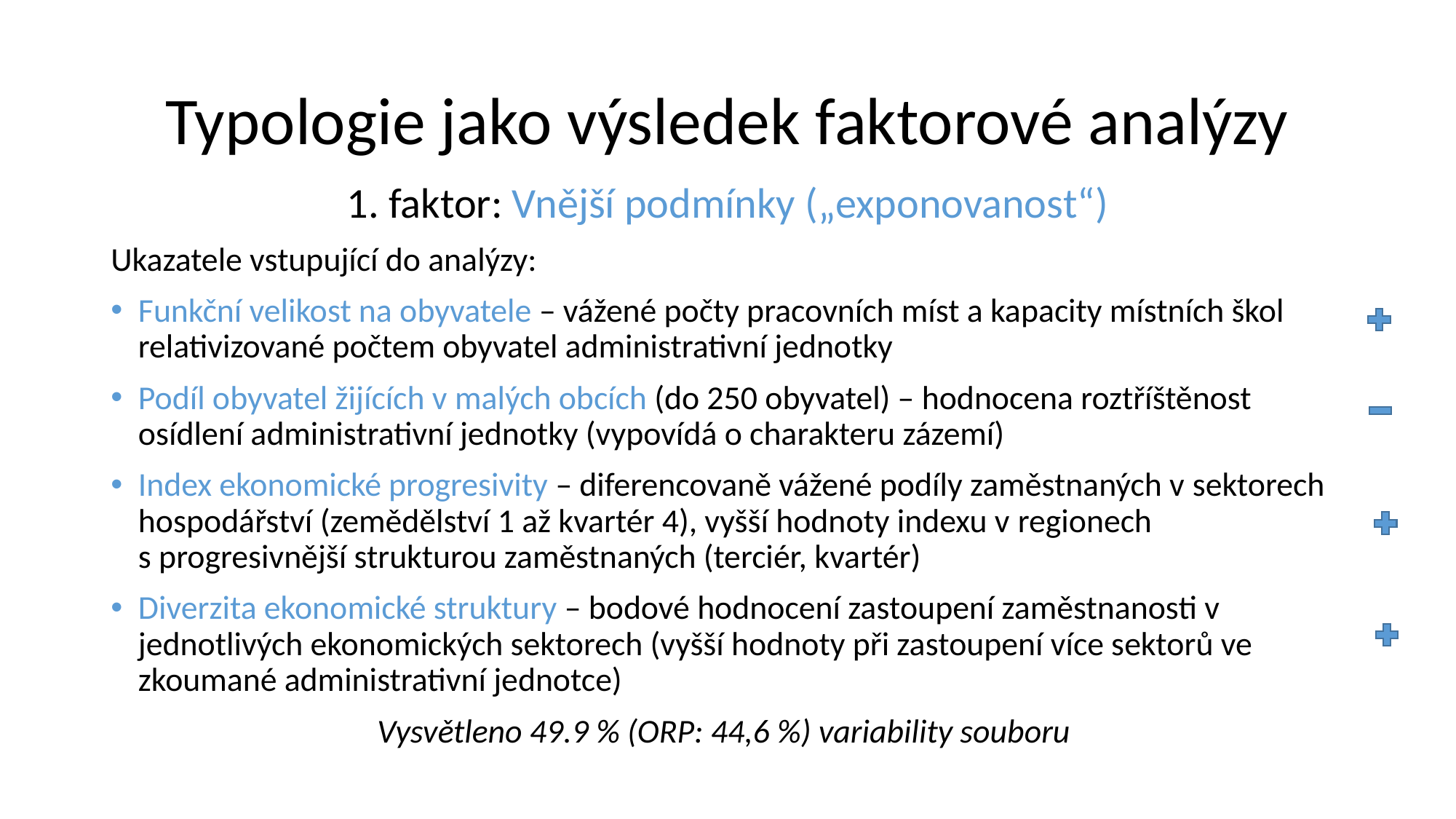

# Typologie jako výsledek faktorové analýzy
1. faktor: Vnější podmínky („exponovanost“)
Ukazatele vstupující do analýzy:
Funkční velikost na obyvatele – vážené počty pracovních míst a kapacity místních škol relativizované počtem obyvatel administrativní jednotky
Podíl obyvatel žijících v malých obcích (do 250 obyvatel) – hodnocena roztříštěnost osídlení administrativní jednotky (vypovídá o charakteru zázemí)
Index ekonomické progresivity – diferencovaně vážené podíly zaměstnaných v sektorech hospodářství (zemědělství 1 až kvartér 4), vyšší hodnoty indexu v regionech s progresivnější strukturou zaměstnaných (terciér, kvartér)
Diverzita ekonomické struktury – bodové hodnocení zastoupení zaměstnanosti v jednotlivých ekonomických sektorech (vyšší hodnoty při zastoupení více sektorů ve zkoumané administrativní jednotce)
Vysvětleno 49.9 % (ORP: 44,6 %) variability souboru